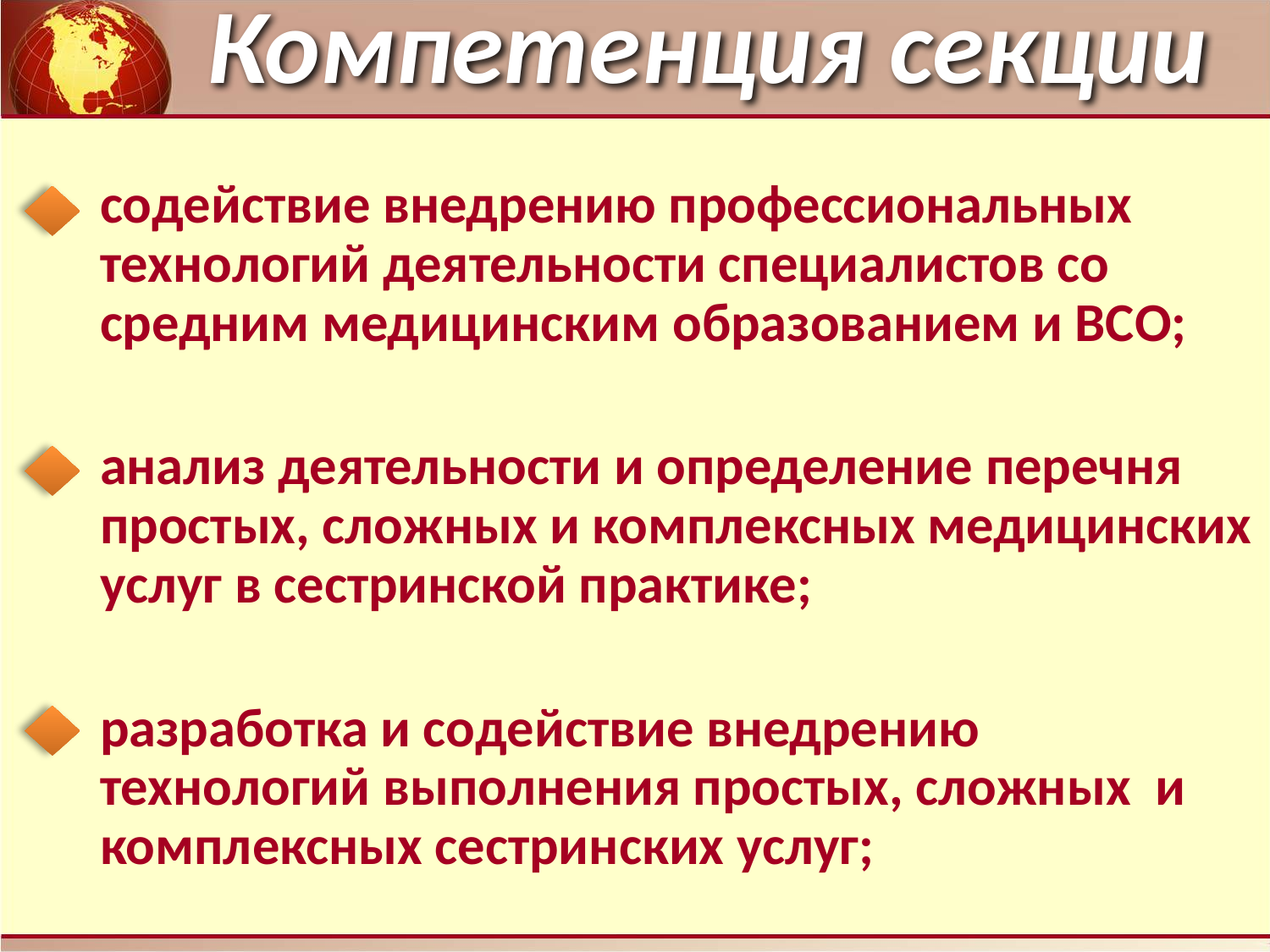

Компетенция секции
содействие внедрению профессиональных технологий деятельности специалистов со средним медицинским образованием и ВСО;
анализ деятельности и определение перечня простых, сложных и комплексных медицинских услуг в сестринской практике;
разработка и содействие внедрению технологий выполнения простых, сложных  и комплексных сестринских услуг;